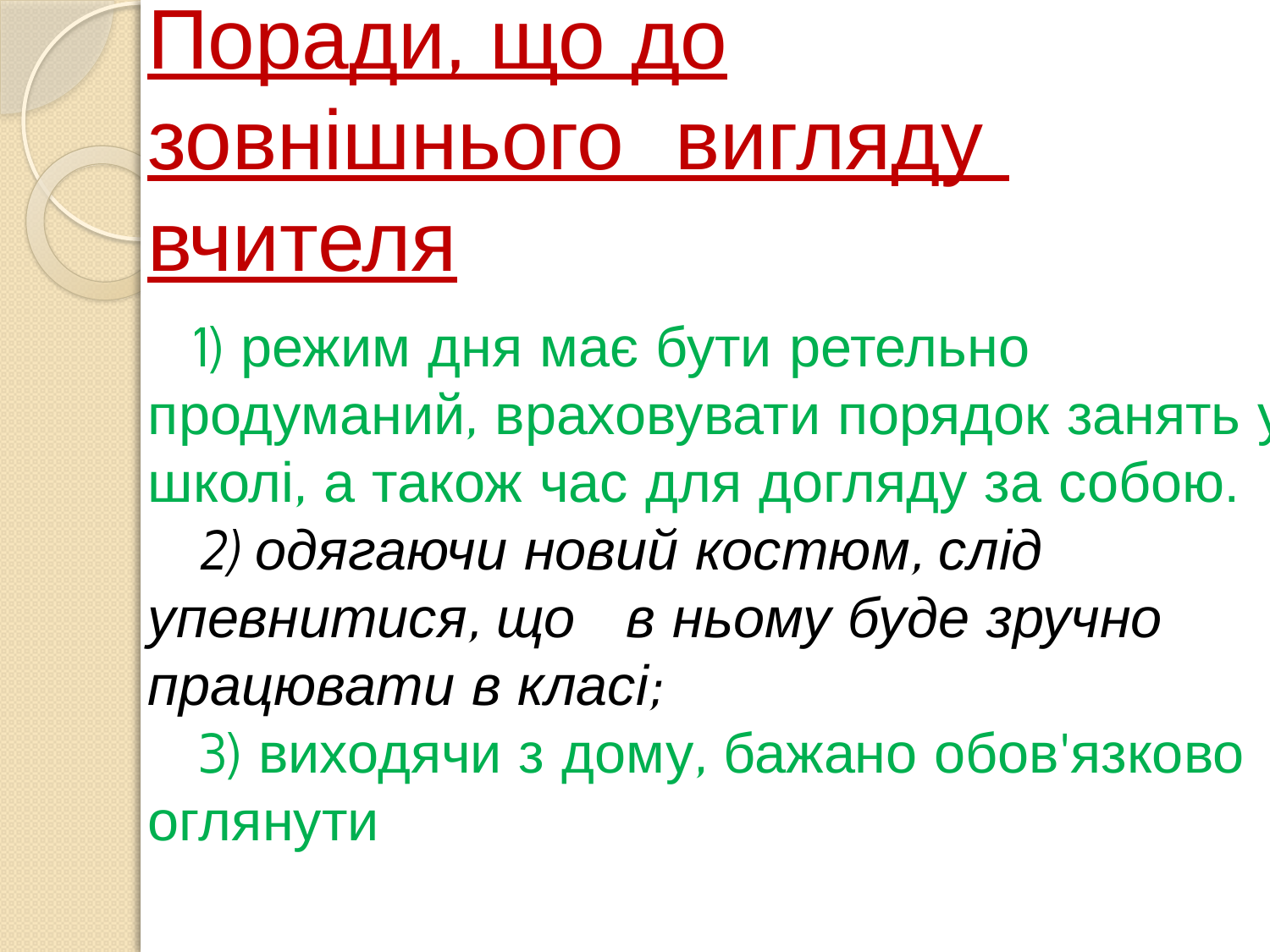

# Поради, що до зовнішнього  вигляду  вчителя

     1) режим дня має бути ретельно продуманий, враховувати порядок занять у школі, а також час для догляду за собою.
   2) одягаючи новий костюм, слід упевнитися, що   в ньому буде зручно працювати в класі;
   3) виходячи з дому, бажано обов'язково оглянути